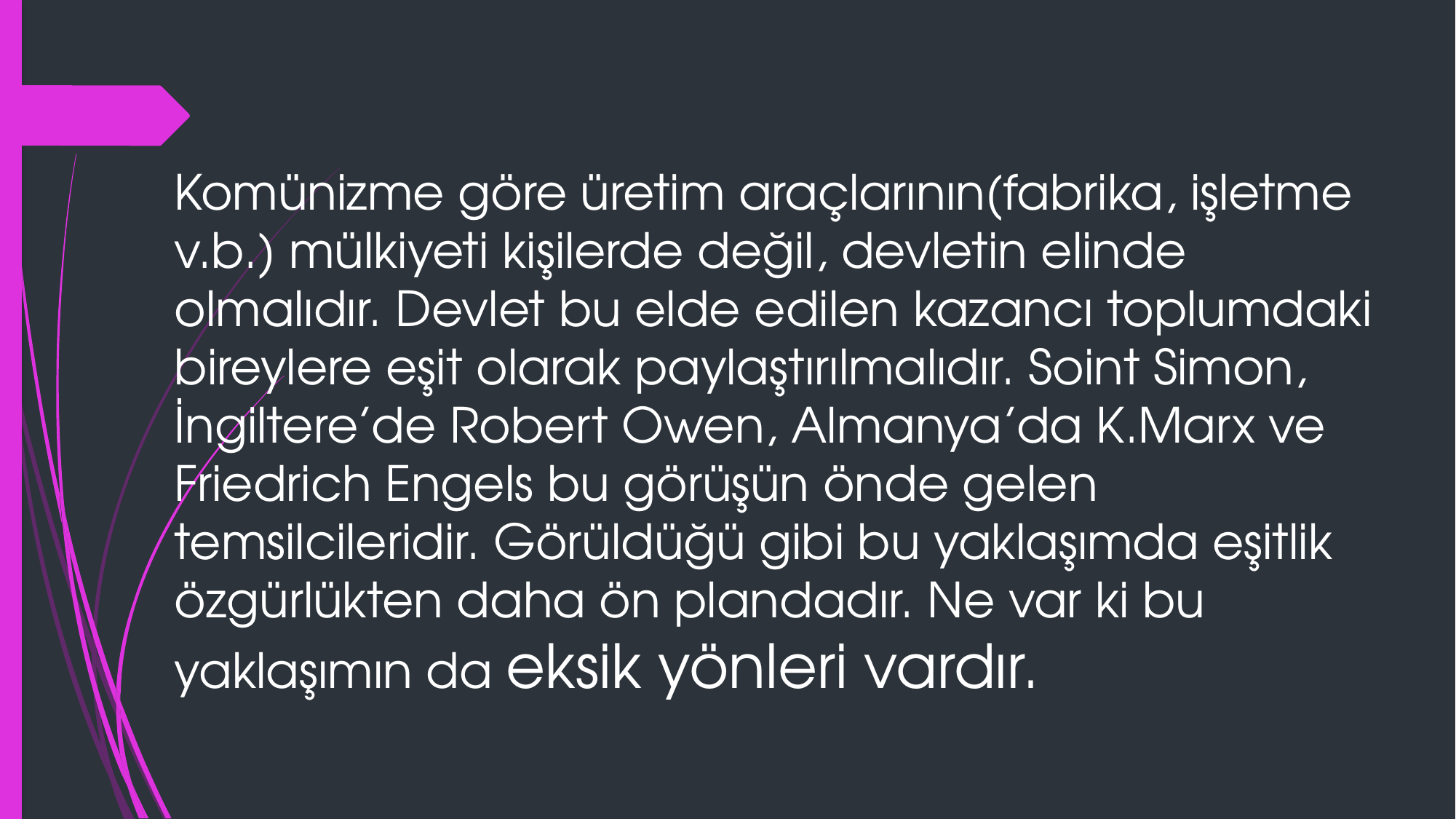

Komünizme göre üretim araçlarının(fabrika, işletme v.b.) mülkiyeti kişilerde değil, devletin elinde olmalıdır. Devlet bu elde edilen kazancı toplumdaki bireylere eşit olarak paylaştırılmalıdır. Soint Simon, İngiltere’de Robert Owen, Almanya’da K.Marx ve Friedrich Engels bu görüşün önde gelen temsilcileridir. Görüldüğü gibi bu yaklaşımda eşitlik özgürlükten daha ön plandadır. Ne var ki bu yaklaşımın da eksik yönleri vardır.